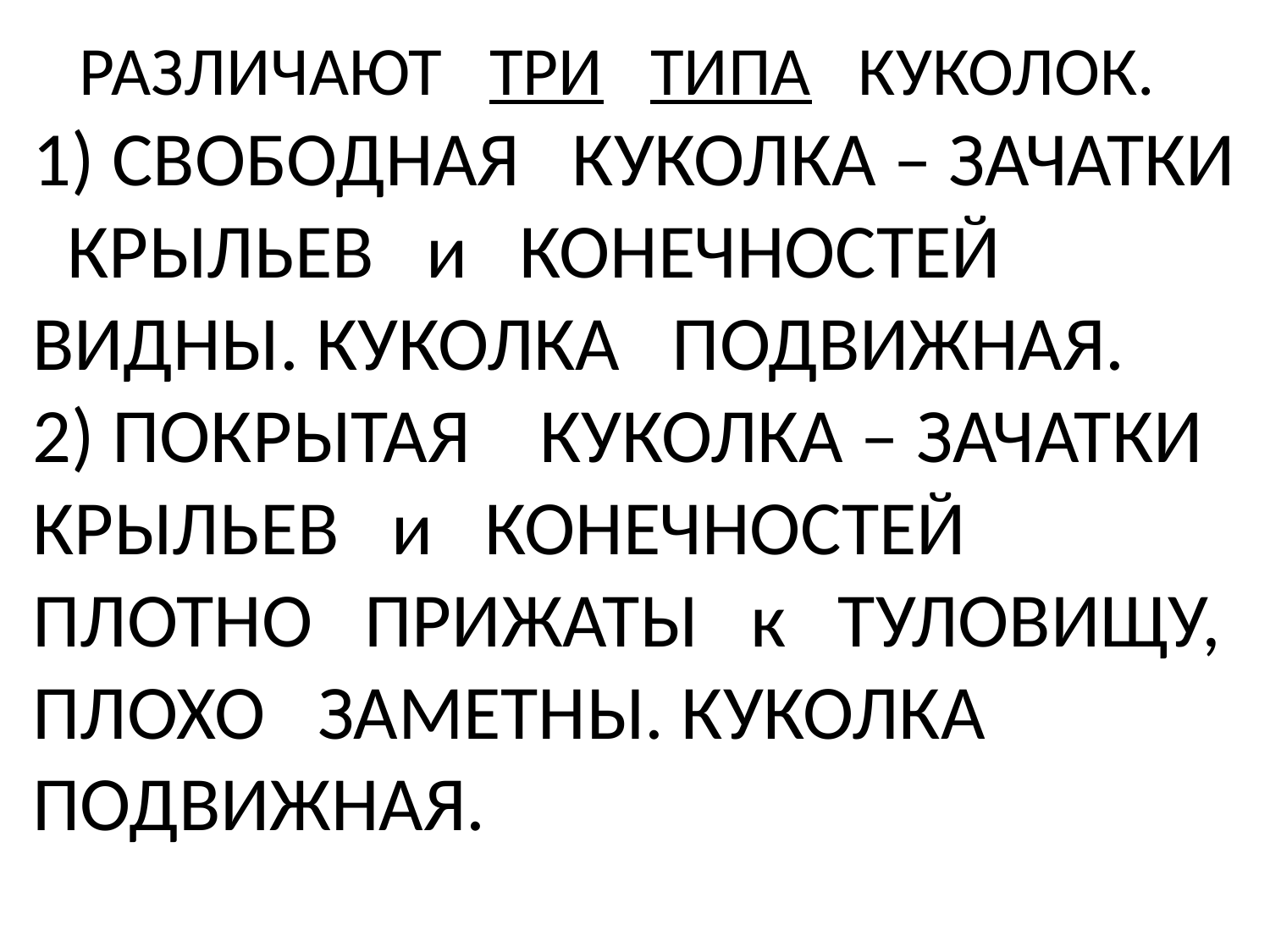

# РАЗЛИЧАЮТ   ТРИ   ТИПА   КУКОЛОК. 1) СВОБОДНАЯ   КУКОЛКА – ЗАЧАТКИ   КРЫЛЬЕВ   и   КОНЕЧНОСТЕЙ    ВИДНЫ. КУКОЛКА   ПОДВИЖНАЯ. 2) ПОКРЫТАЯ    КУКОЛКА – ЗАЧАТКИ КРЫЛЬЕВ   и   КОНЕЧНОСТЕЙ   ПЛОТНО   ПРИЖАТЫ   к   ТУЛОВИЩУ, ПЛОХО   ЗАМЕТНЫ. КУКОЛКА   ПОДВИЖНАЯ.